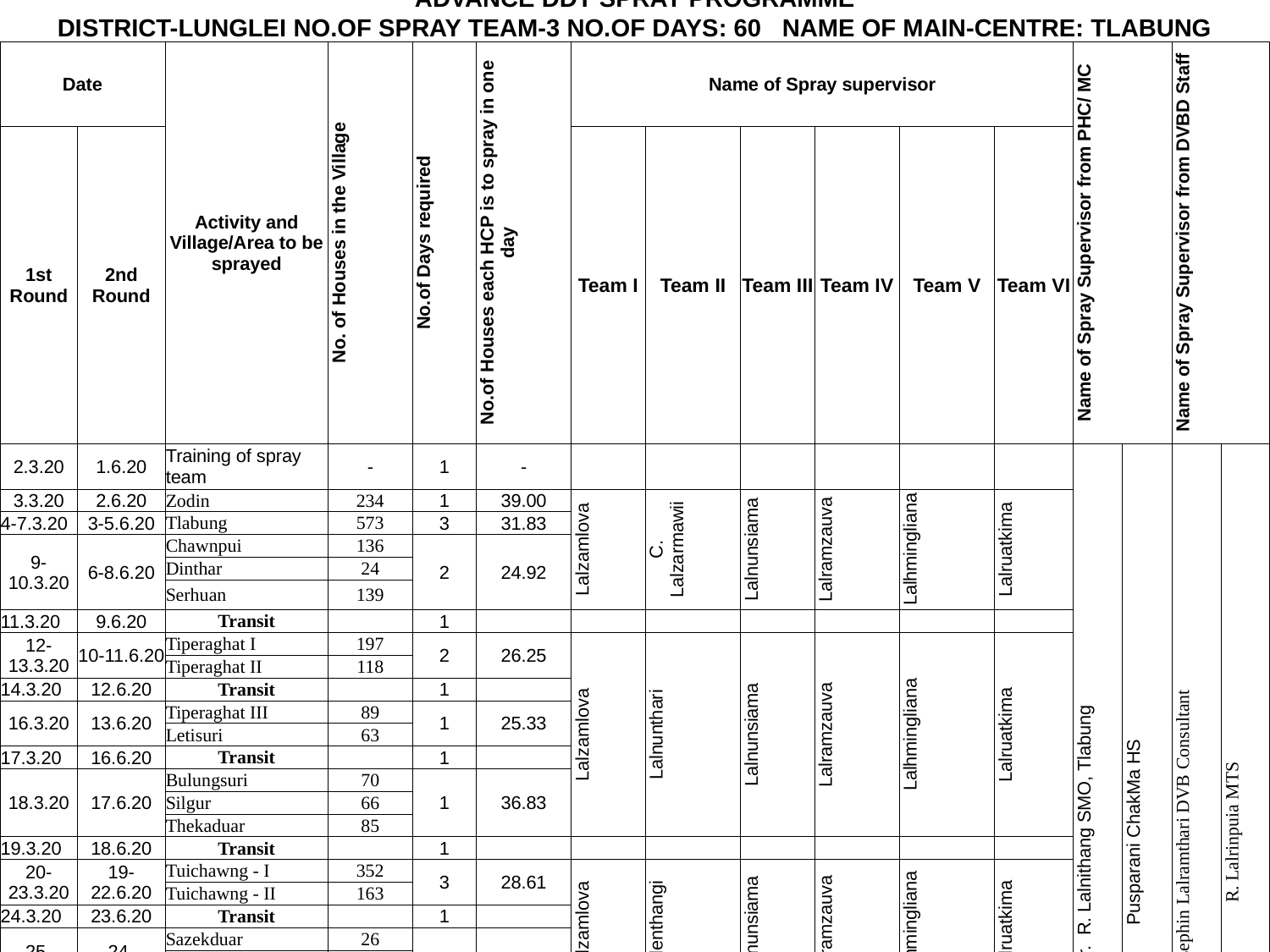

| ADVANCE DDT SPRAY PROGRAMME |  |  |  |  |  |  |  |  |  |  |  |  |  |  |  |
| --- | --- | --- | --- | --- | --- | --- | --- | --- | --- | --- | --- | --- | --- | --- | --- |
| DISTRICT-LUNGLEI NO.OF SPRAY TEAM-3 NO.OF DAYS: 60 NAME OF MAIN-CENTRE: TLABUNG |  |  |  |  |  |  |  |  |  |  |  |  |  |  |  |
| Date |  | Activity and Village/Area to be sprayed | No. of Houses in the Village | No.of Days required | No.of Houses each HCP is to spray in one day | Name of Spray supervisor |  |  |  |  |  | Name of Spray Supervisor from PHC/ MC |  | Name of Spray Supervisor from DVBD Staff |  |
| 1st Round | 2nd Round |  |  |  |  | Team I | Team II | Team III | Team IV | Team V | Team VI |  |  |  |  |
| 2.3.20 | 1.6.20 | Training of spray team | - | 1 | - |  |  |  |  |  |  | Dr. R. Lalnithang SMO, Tlabung | Pusparani ChakMa HS | Josephin Lalramthari DVB Consultant | R. Lalrinpuia MTS |
| 3.3.20 | 2.6.20 | Zodin | 234 | 1 | 39.00 | Lalzamlova | C. Lalzarmawii | Lalnunsiama | Lalramzauva | Lalhmingliana | Lalruatkima |  |  |  |  |
| 4-7.3.20 | 3-5.6.20 | Tlabung | 573 | 3 | 31.83 |  |  |  |  |  |  |  |  |  |  |
| 9-10.3.20 | 6-8.6.20 | Chawnpui | 136 | 2 | 24.92 |  |  |  |  |  |  |  |  |  |  |
|  |  | Dinthar | 24 |  |  |  |  |  |  |  |  |  |  |  |  |
|  |  | Serhuan | 139 |  |  |  |  |  |  |  |  |  |  |  |  |
| 11.3.20 | 9.6.20 | Transit |  | 1 |  |  |  |  |  |  |  |  |  |  |  |
| 12-13.3.20 | 10-11.6.20 | Tiperaghat I | 197 | 2 | 26.25 | Lalzamlova | Lalnunthari | Lalnunsiama | Lalramzauva | Lalhmingliana | Lalruatkima |  |  |  |  |
|  |  | Tiperaghat II | 118 |  |  |  |  |  |  |  |  |  |  |  |  |
| 14.3.20 | 12.6.20 | Transit |  | 1 |  |  |  |  |  |  |  |  |  |  |  |
| 16.3.20 | 13.6.20 | Tiperaghat III | 89 | 1 | 25.33 |  |  |  |  |  |  |  |  |  |  |
|  |  | Letisuri | 63 |  |  |  |  |  |  |  |  |  |  |  |  |
| 17.3.20 | 16.6.20 | Transit |  | 1 |  |  |  |  |  |  |  |  |  |  |  |
| 18.3.20 | 17.6.20 | Bulungsuri | 70 | 1 | 36.83 |  |  |  |  |  |  |  |  |  |  |
|  |  | Silgur | 66 |  |  |  |  |  |  |  |  |  |  |  |  |
|  |  | Thekaduar | 85 |  |  |  |  |  |  |  |  |  |  |  |  |
| 19.3.20 | 18.6.20 | Transit |  | 1 |  |  |  |  |  |  |  |  |  |  |  |
| 20-23.3.20 | 19-22.6.20 | Tuichawng - I | 352 | 3 | 28.61 | Lalzamlova | Lalenthangi | Lalnunsiama | Lalramzauva | Lalhmingliana | Lalruatkima |  |  |  |  |
|  |  | Tuichawng - II | 163 |  |  |  |  |  |  |  |  |  |  |  |  |
| 24.3.20 | 23.6.20 | Transit |  | 1 |  |  |  |  |  |  |  |  |  |  |  |
| 25-26.3.20 | 24-25.6.20 | Sazekduar | 26 | 2 | 23.00 |  |  |  |  |  |  |  |  |  |  |
|  |  | Belpei | 206 |  |  |  |  |  |  |  |  |  |  |  |  |
|  |  | Tuichawngchhuah | 44 |  |  |  |  |  |  |  |  |  |  |  |  |
| 27.3.20 | 26.6.20 | Transit |  | 1 |  |  |  |  |  |  |  |  |  |  |  |
| 28-30.3.20 | 27-29.6.20 | Puankhai | 247 | 2 | 34.58 | Lalzamlova | Lalremsiami | Lalnunsiama | Lalramzauva | Lalhmingliana | Lalruatkima |  |  |  |  |
|  |  | Malsury | 168 |  |  |  |  |  |  |  |  |  |  |  |  |
| 31.3.20 | 1.7.20 | Transit |  | 1 |  |  |  |  |  |  |  |  |  |  |  |
| 1-2.4.20 | 2-3.7.20 | Lokhisury | 56 | 2 | 32.83 |  |  |  |  |  |  |  |  |  |  |
|  |  | Dursury | 38 |  |  |  |  |  |  |  |  |  |  |  |  |
|  |  | Devasora | 137 |  |  |  |  |  |  |  |  |  |  |  |  |
|  |  | Hnakuksora | 28 |  |  |  |  |  |  |  |  |  |  |  |  |
|  |  | Bandiasora | 135 |  |  |  |  |  |  |  |  |  |  |  |  |
| 3.4.20 | 4.7.20 | Transit |  | 1 |  |  |  |  |  |  |  |  |  |  |  |